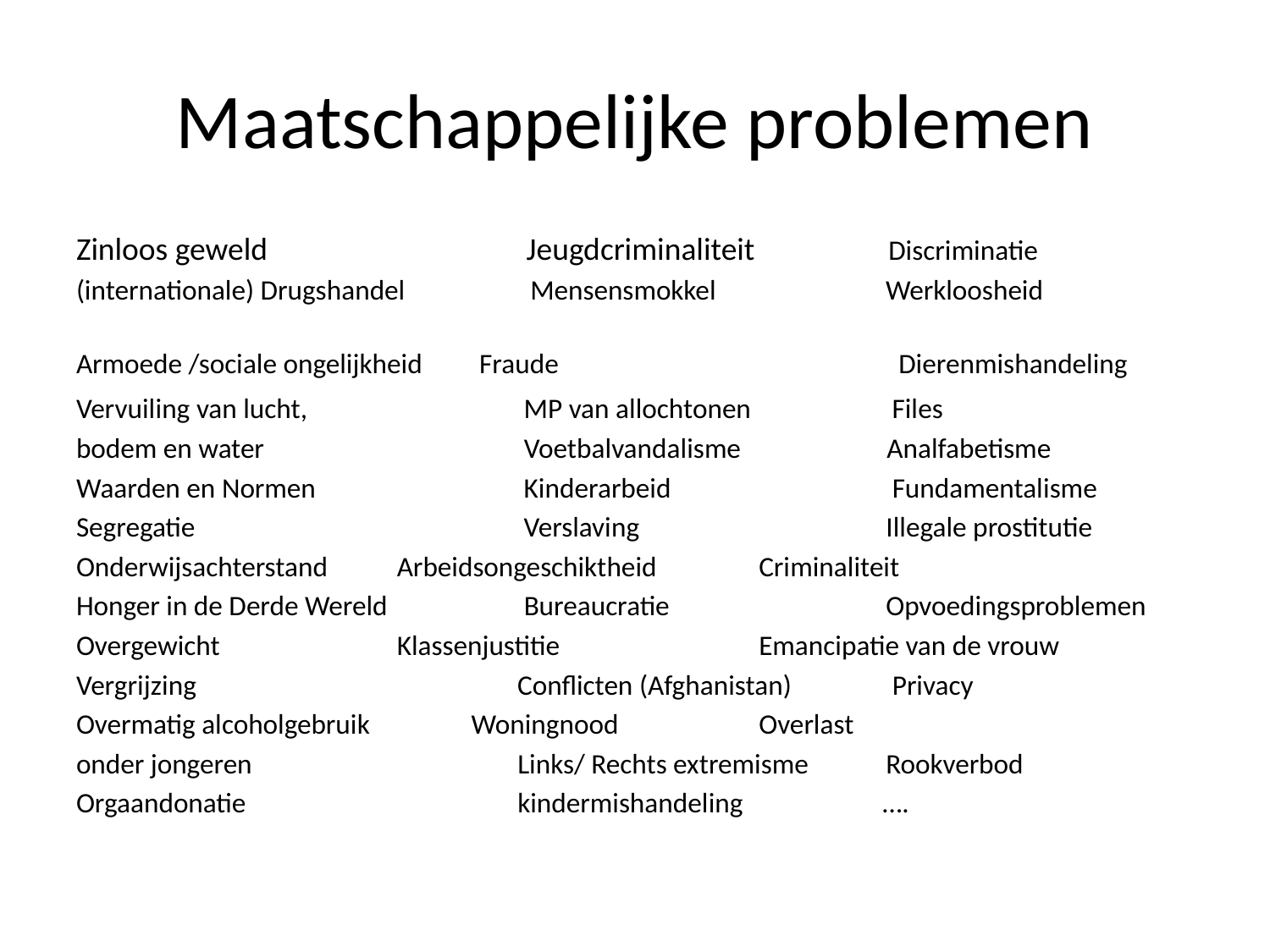

Maatschappelijke problemen
Zinloos geweld 		   Jeugdcriminaliteit	                  Discriminatie
(internationale) Drugshandel 	    Mensensmokkel	                    Werkloosheid
Armoede /sociale ongelijkheid         Fraude 		           Dierenmishandeling
Vervuiling van lucht, 	                       MP van allochtonen	                     Files
bodem en water		   Voetbalvandalisme                       Analfabetisme
Waarden en Normen	                       Kinderarbeid 		 Fundamentalisme
Segregatie 		                       Verslaving 		Illegale prostitutie
Onderwijsachterstand 	   Arbeidsongeschiktheid 	Criminaliteit
Honger in de Derde Wereld 	   Bureaucratie 		Opvoedingsproblemen
Overgewicht 		   Klassenjustitie 		Emancipatie van de vrouw
Vergrijzing 		                      Conflicten (Afghanistan)	 Privacy
Overmatig alcoholgebruik                Woningnood 		Overlast
onder jongeren		  Links/ Rechts extremisme	Rookverbod
Orgaandonatie 		  kindermishandeling                      ….